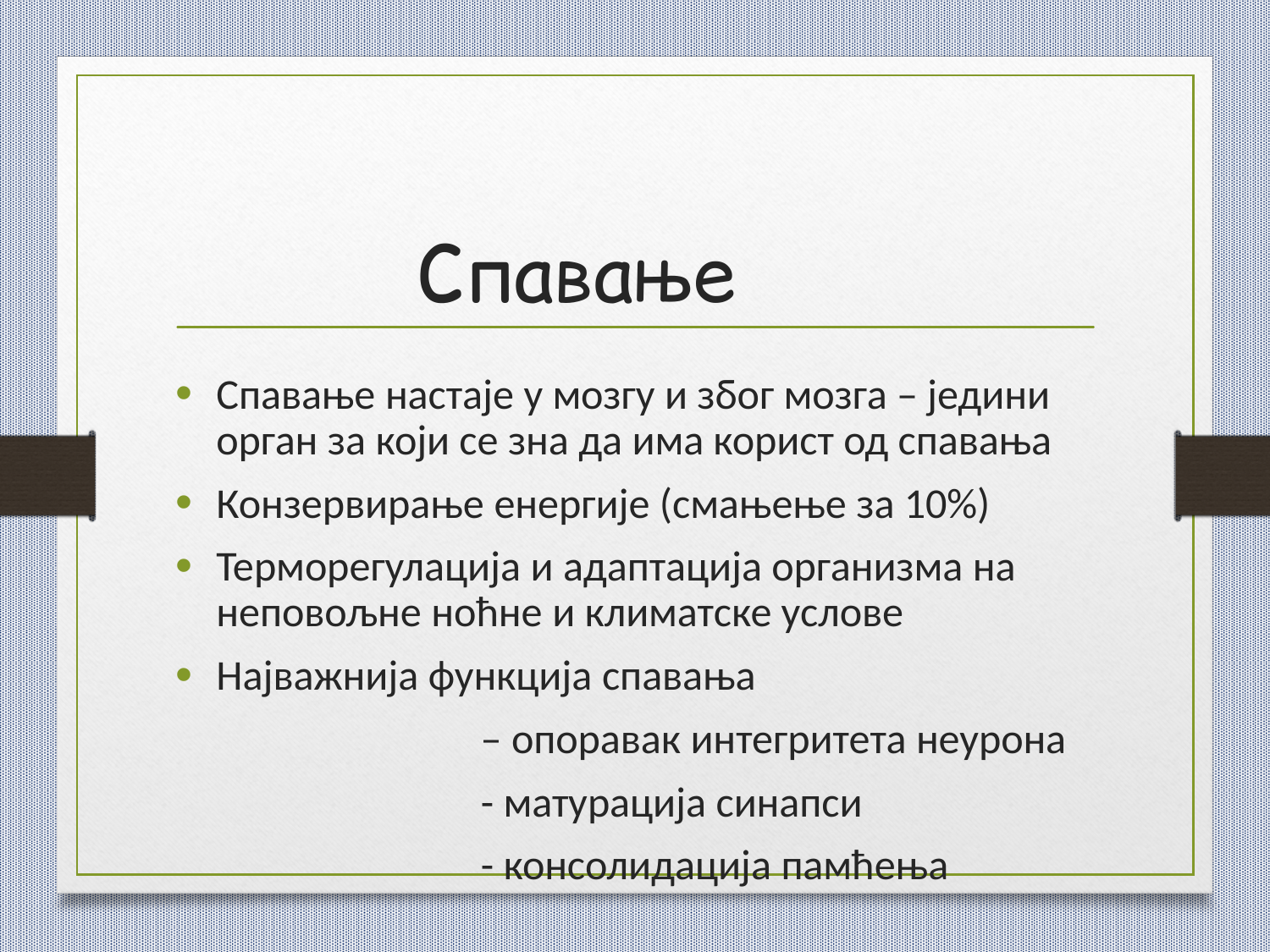

# Спавање
Спавање настаје у мозгу и због мозга – једини орган за који се зна да има корист од спавања
Конзервирање енергије (смањење за 10%)
Терморегулација и адаптација организма на неповољне ноћне и климатске услове
Најважнија функција спавања
                                – опоравак интегритета неурона
                                - матурација синапси
                                - консолидација памћења